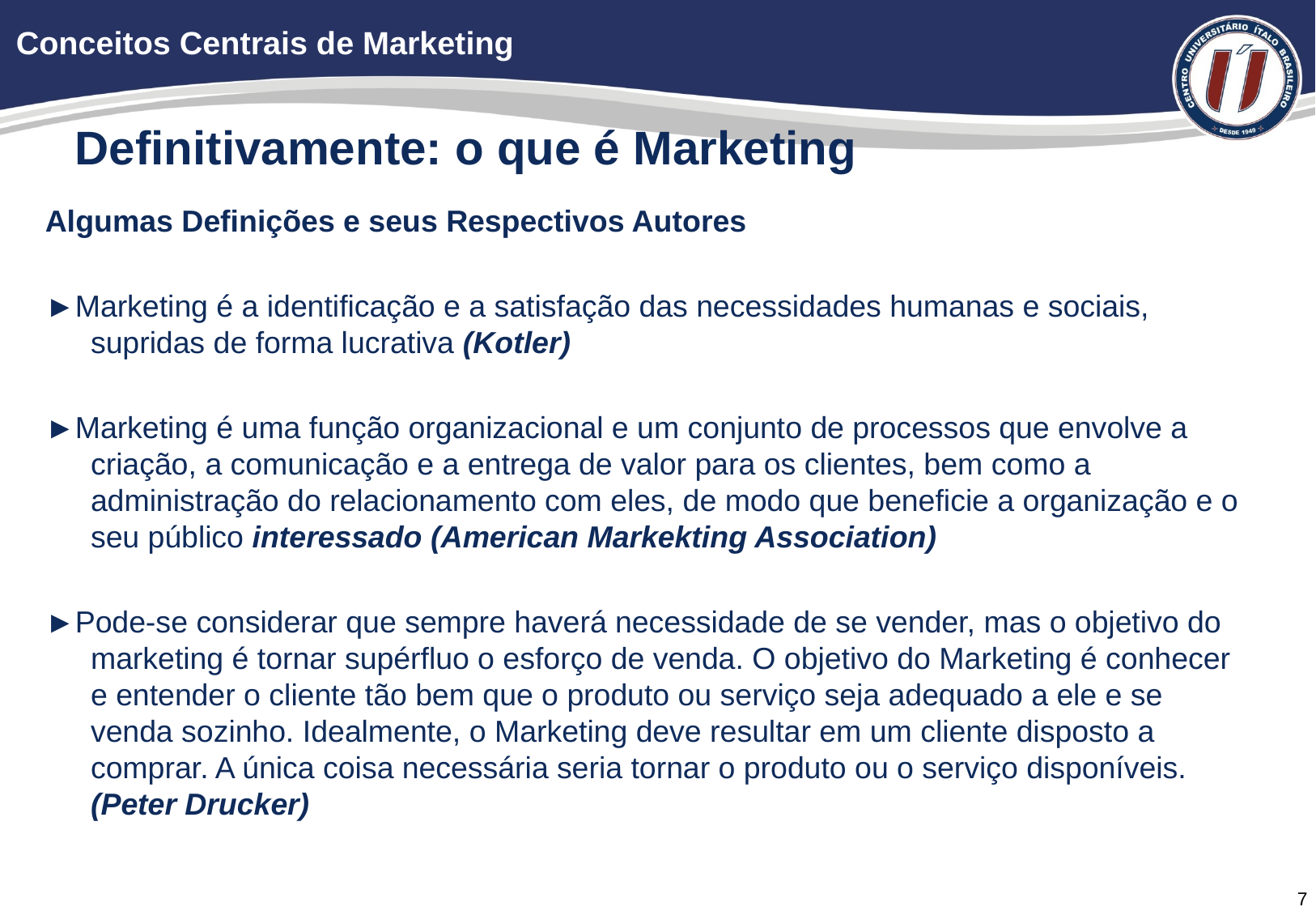

Conceitos Centrais de Marketing
# Definitivamente: o que é Marketing
Algumas Definições e seus Respectivos Autores

►Marketing é a identificação e a satisfação das necessidades humanas e sociais, supridas de forma lucrativa (Kotler)

►Marketing é uma função organizacional e um conjunto de processos que envolve a criação, a comunicação e a entrega de valor para os clientes, bem como a administração do relacionamento com eles, de modo que beneficie a organização e o seu público interessado (American Markekting Association)

►Pode-se considerar que sempre haverá necessidade de se vender, mas o objetivo do marketing é tornar supérfluo o esforço de venda. O objetivo do Marketing é conhecer e entender o cliente tão bem que o produto ou serviço seja adequado a ele e se venda sozinho. Idealmente, o Marketing deve resultar em um cliente disposto a comprar. A única coisa necessária seria tornar o produto ou o serviço disponíveis.  (Peter Drucker)

7